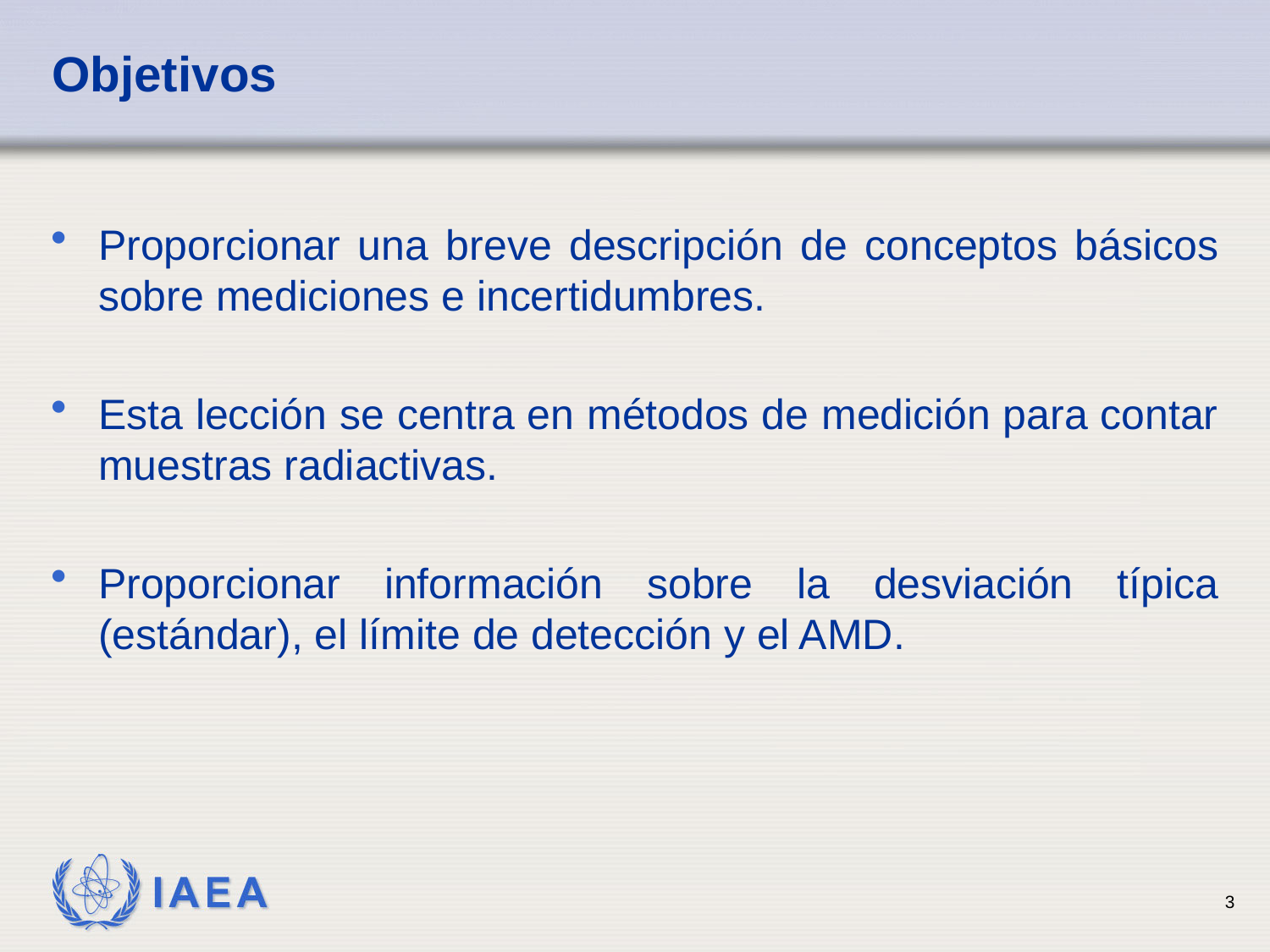

# Objetivos
Proporcionar una breve descripción de conceptos básicos sobre mediciones e incertidumbres.

Esta lección se centra en métodos de medición para contar muestras radiactivas.

Proporcionar información sobre la desviación típica (estándar), el límite de detección y el AMD.
3